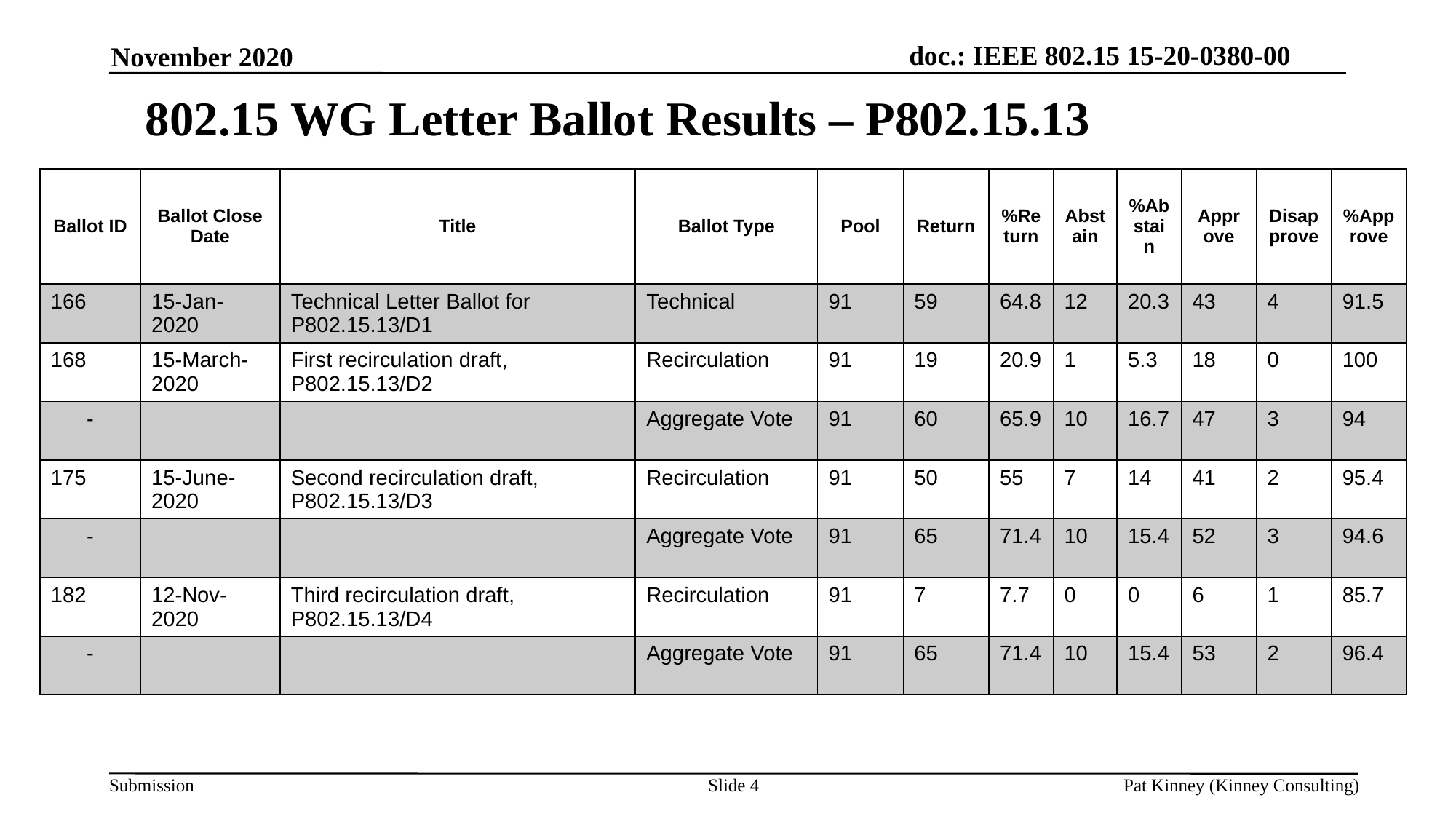

November 2020
802.15 WG Letter Ballot Results – P802.15.13
| Ballot ID | Ballot Close Date | Title | Ballot Type | Pool | Return | %Return | Abstain | %Abstain | Approve | Disapprove | %Approve |
| --- | --- | --- | --- | --- | --- | --- | --- | --- | --- | --- | --- |
| 166 | 15-Jan-2020 | Technical Letter Ballot for P802.15.13/D1 | Technical | 91 | 59 | 64.8 | 12 | 20.3 | 43 | 4 | 91.5 |
| 168 | 15-March-2020 | First recirculation draft, P802.15.13/D2 | Recirculation | 91 | 19 | 20.9 | 1 | 5.3 | 18 | 0 | 100 |
| - |  |  | Aggregate Vote | 91 | 60 | 65.9 | 10 | 16.7 | 47 | 3 | 94 |
| 175 | 15-June-2020 | Second recirculation draft, P802.15.13/D3 | Recirculation | 91 | 50 | 55 | 7 | 14 | 41 | 2 | 95.4 |
| - |  |  | Aggregate Vote | 91 | 65 | 71.4 | 10 | 15.4 | 52 | 3 | 94.6 |
| 182 | 12-Nov-2020 | Third recirculation draft, P802.15.13/D4 | Recirculation | 91 | 7 | 7.7 | 0 | 0 | 6 | 1 | 85.7 |
| - |  |  | Aggregate Vote | 91 | 65 | 71.4 | 10 | 15.4 | 53 | 2 | 96.4 |
Slide 4
Pat Kinney (Kinney Consulting)